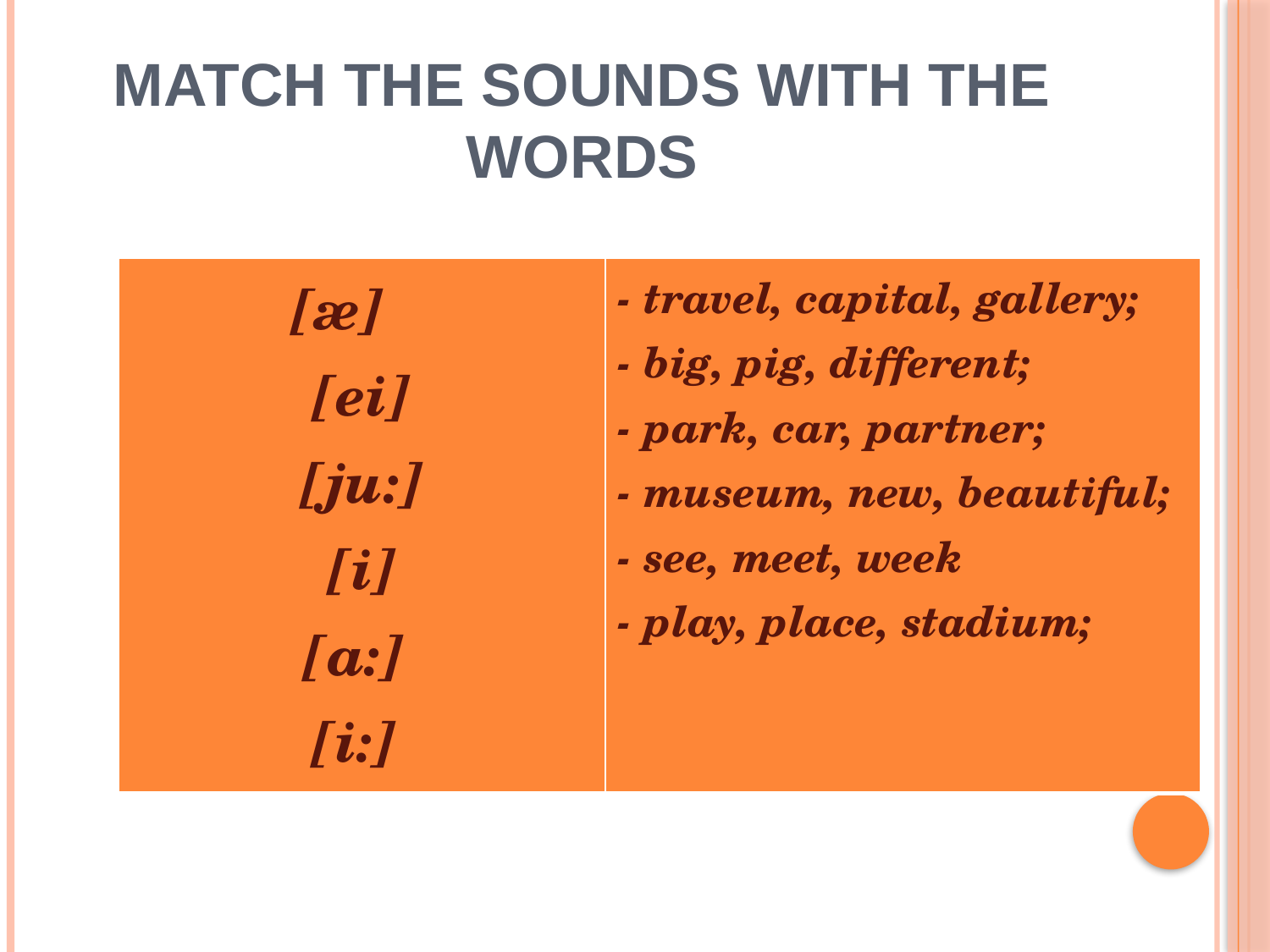

# Match the sounds with the words

| [æ] [ei] [ju:] [i] [a:] [i:] | - travel, capital, gallery; - big, pig, different; - park, car, partner; - museum, new, beautiful; - see, meet, week - play, place, stadium; |
| --- | --- |